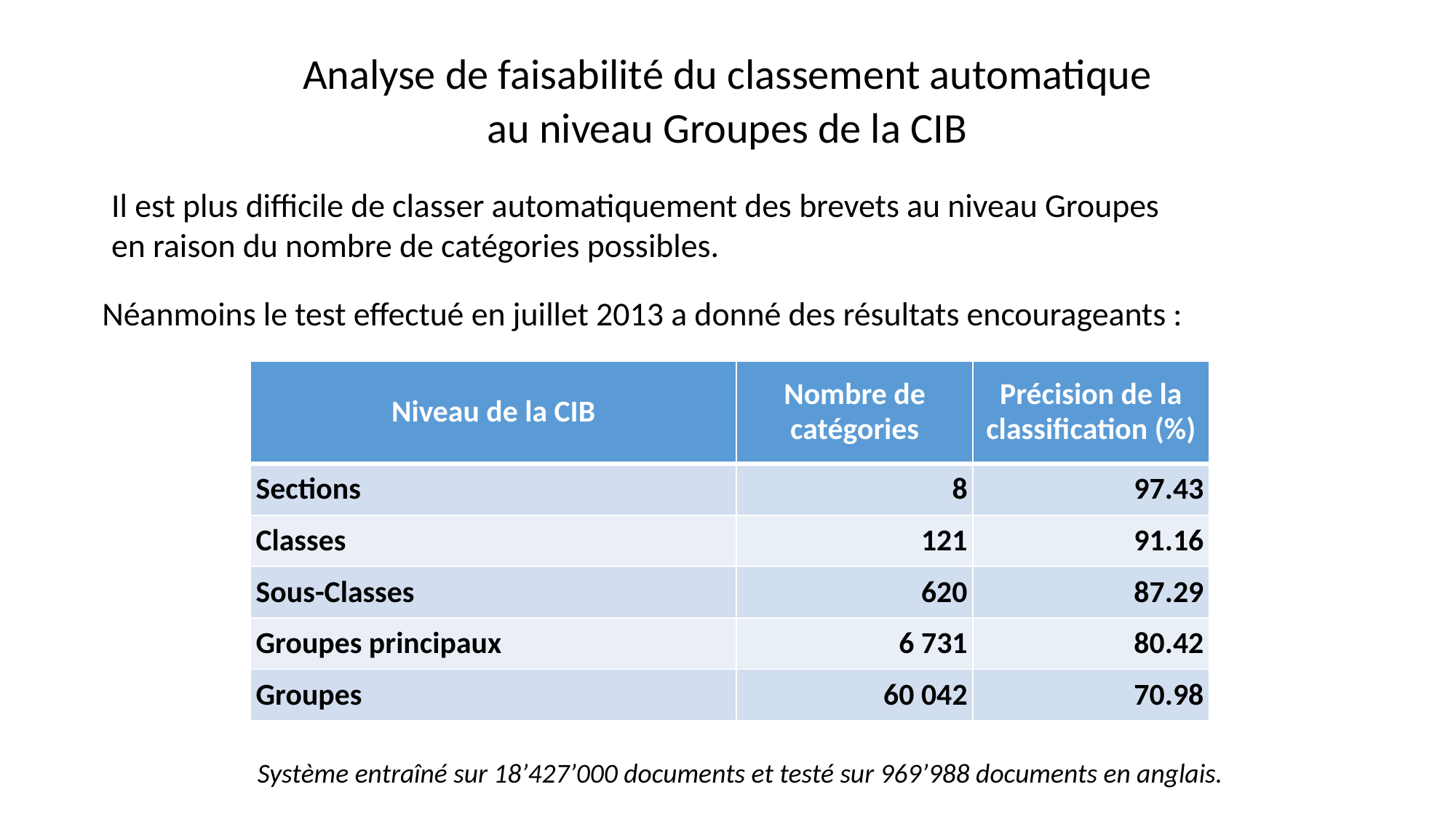

Analyse de faisabilité du classement automatique
au niveau Groupes de la CIB
Il est plus difficile de classer automatiquement des brevets au niveau Groupes
en raison du nombre de catégories possibles.
Néanmoins le test effectué en juillet 2013 a donné des résultats encourageants :
| Niveau de la CIB | Nombre de catégories | Précision de la classification (%) |
| --- | --- | --- |
| Sections | 8 | 97.43 |
| Classes | 121 | 91.16 |
| Sous-Classes | 620 | 87.29 |
| Groupes principaux | 6 731 | 80.42 |
| Groupes | 60 042 | 70.98 |
Système entraîné sur 18’427’000 documents et testé sur 969’988 documents en anglais.